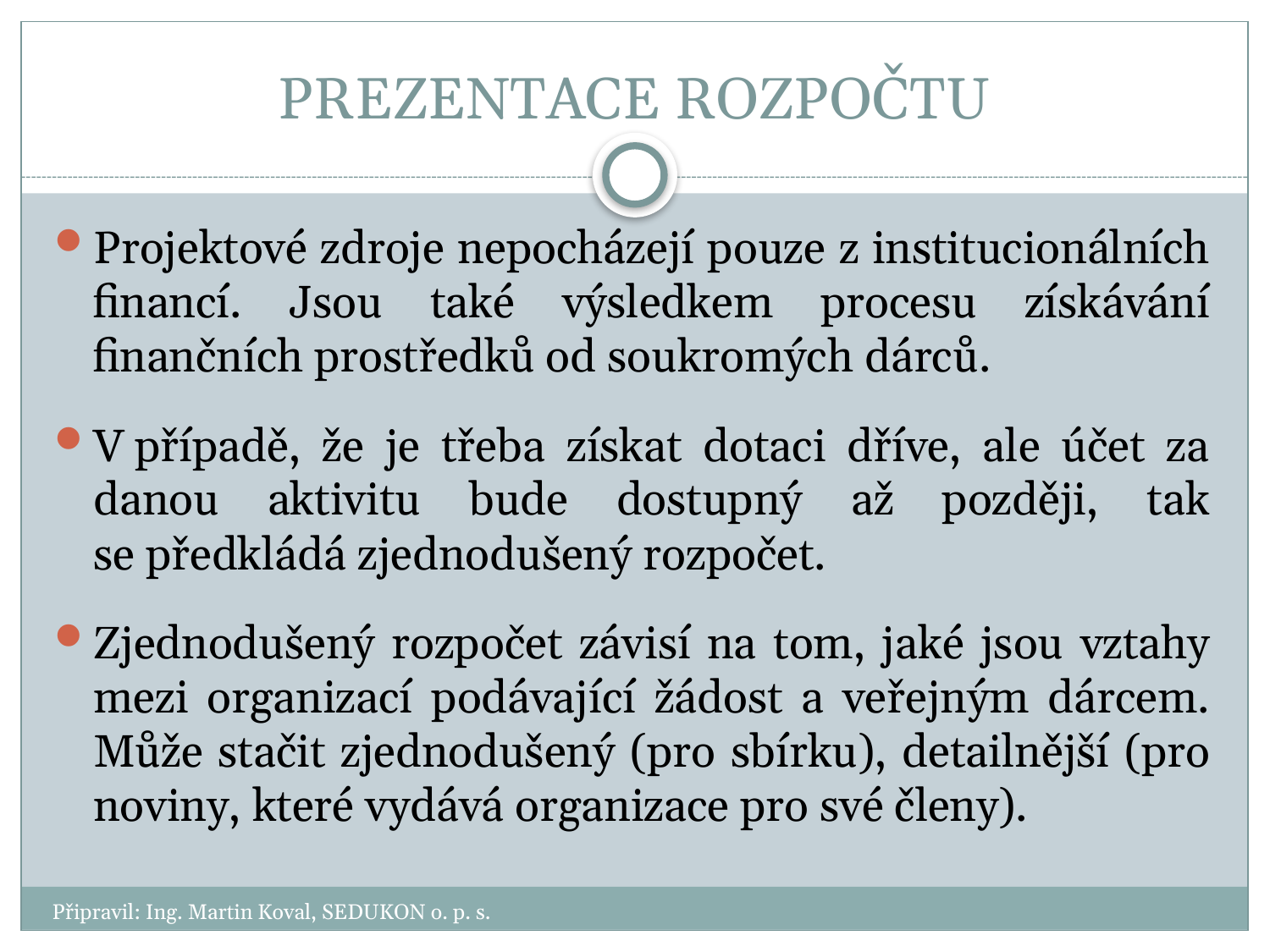

# PREZENTACE ROZPOČTU
Projektové zdroje nepocházejí pouze z institucionálních financí. Jsou také výsledkem procesu získávání finančních prostředků od soukromých dárců.

V případě, že je třeba získat dotaci dříve, ale účet za danou aktivitu bude dostupný až později, tak se předkládá zjednodušený rozpočet.

Zjednodušený rozpočet závisí na tom, jaké jsou vztahy mezi organizací podávající žádost a veřejným dárcem. Může stačit zjednodušený (pro sbírku), detailnější (pro noviny, které vydává organizace pro své členy).

Připravil: Ing. Martin Koval, SEDUKON o. p. s.